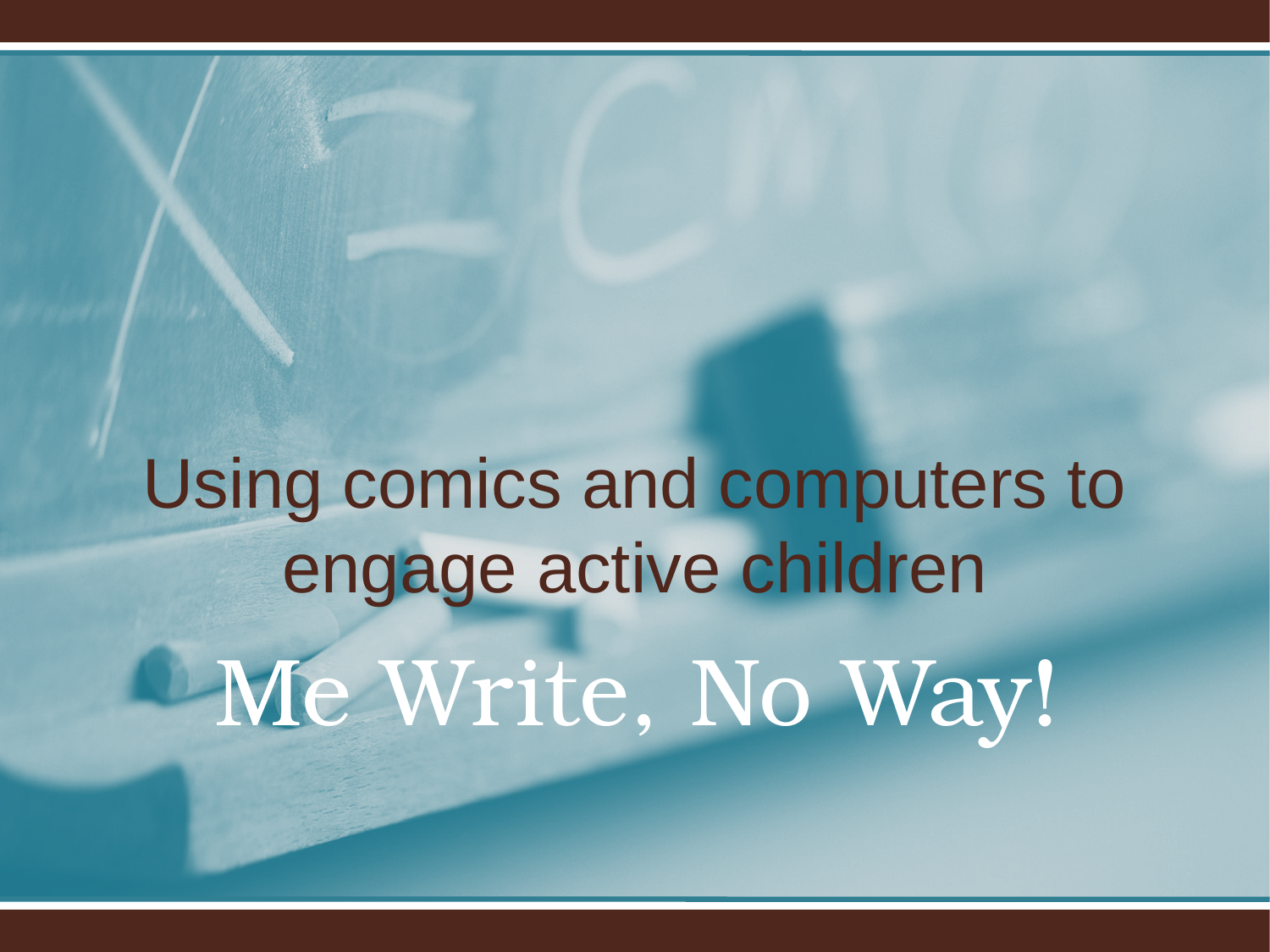

Using comics and computers to engage active children
# Me Write, No Way!